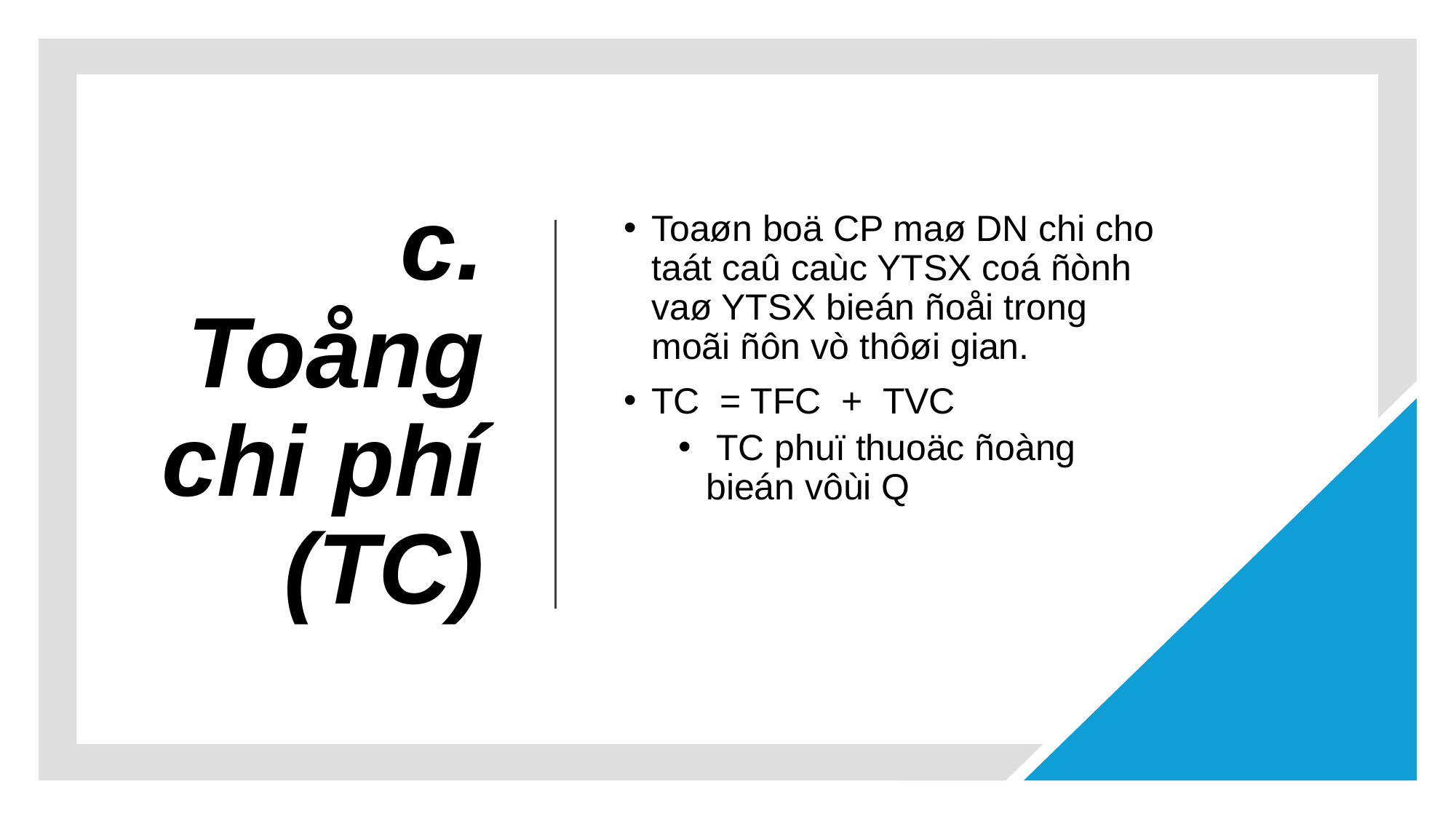

# c. Toång chi phí (TC)
Toaøn boä CP maø DN chi cho taát caû caùc YTSX coá ñònh vaø YTSX bieán ñoåi trong  moãi ñôn vò thôøi gian.
TC  = TFC  +  TVC
 TC phuï thuoäc ñoàng bieán vôùi Q